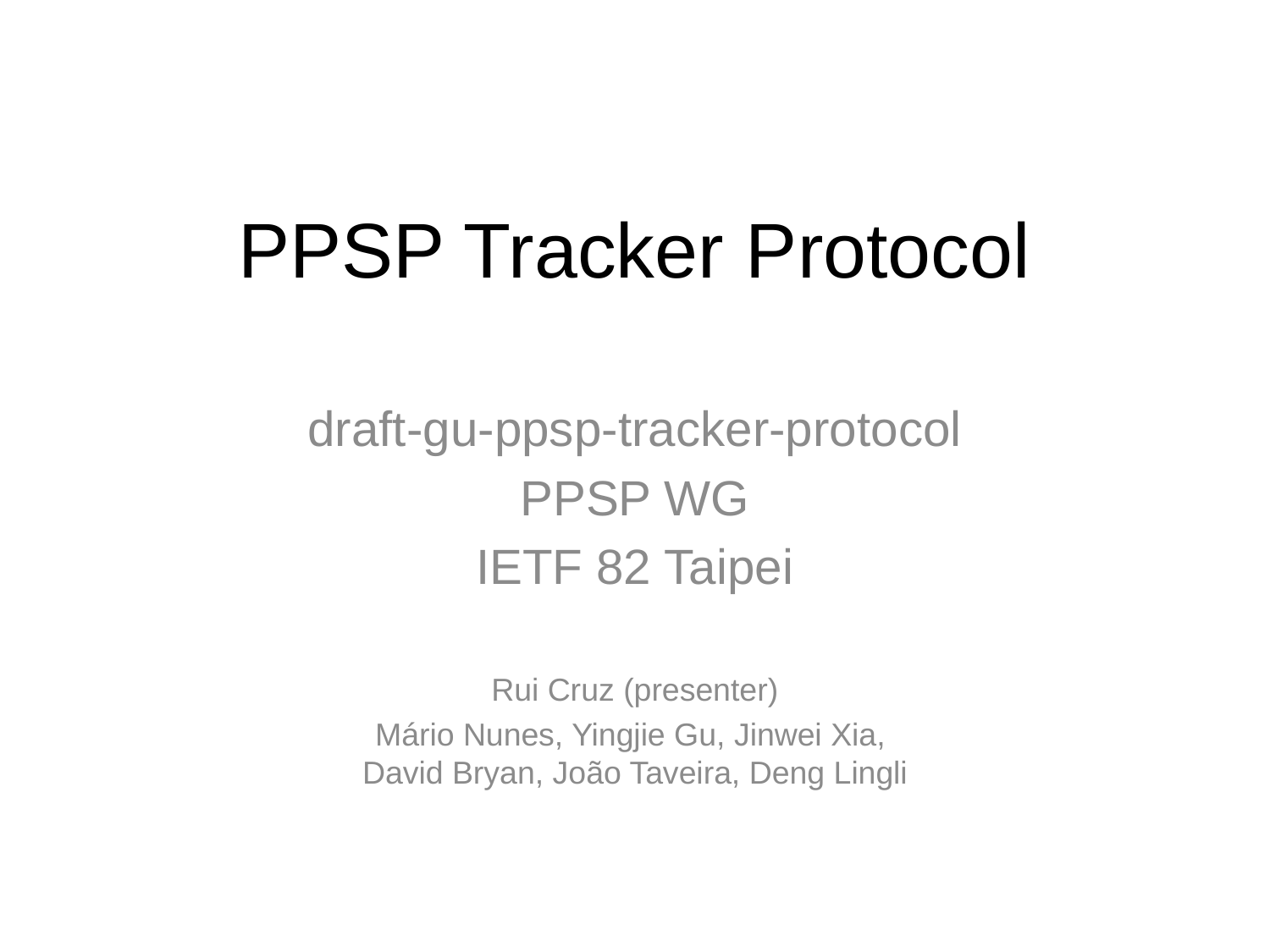

# PPSP Tracker Protocol
draft-gu-ppsp-tracker-protocol
PPSP WG
IETF 82 Taipei

Rui Cruz (presenter)
Mário Nunes, Yingjie Gu, Jinwei Xia,
David Bryan, João Taveira, Deng Lingli